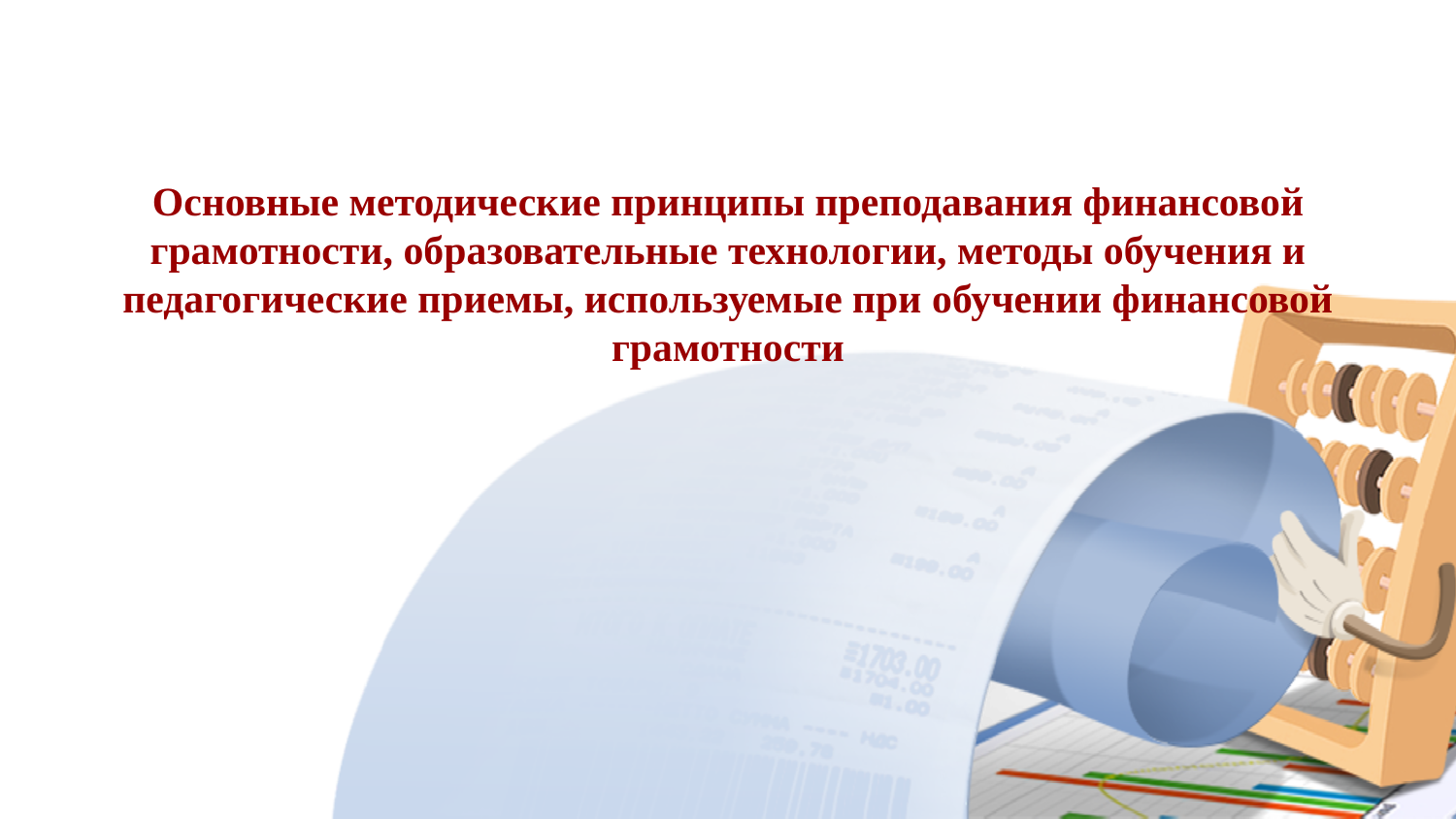

Основные методические принципы преподавания финансовой грамотности, образовательные технологии, методы обучения и педагогические приемы, используемые при обучении финансовой грамотности